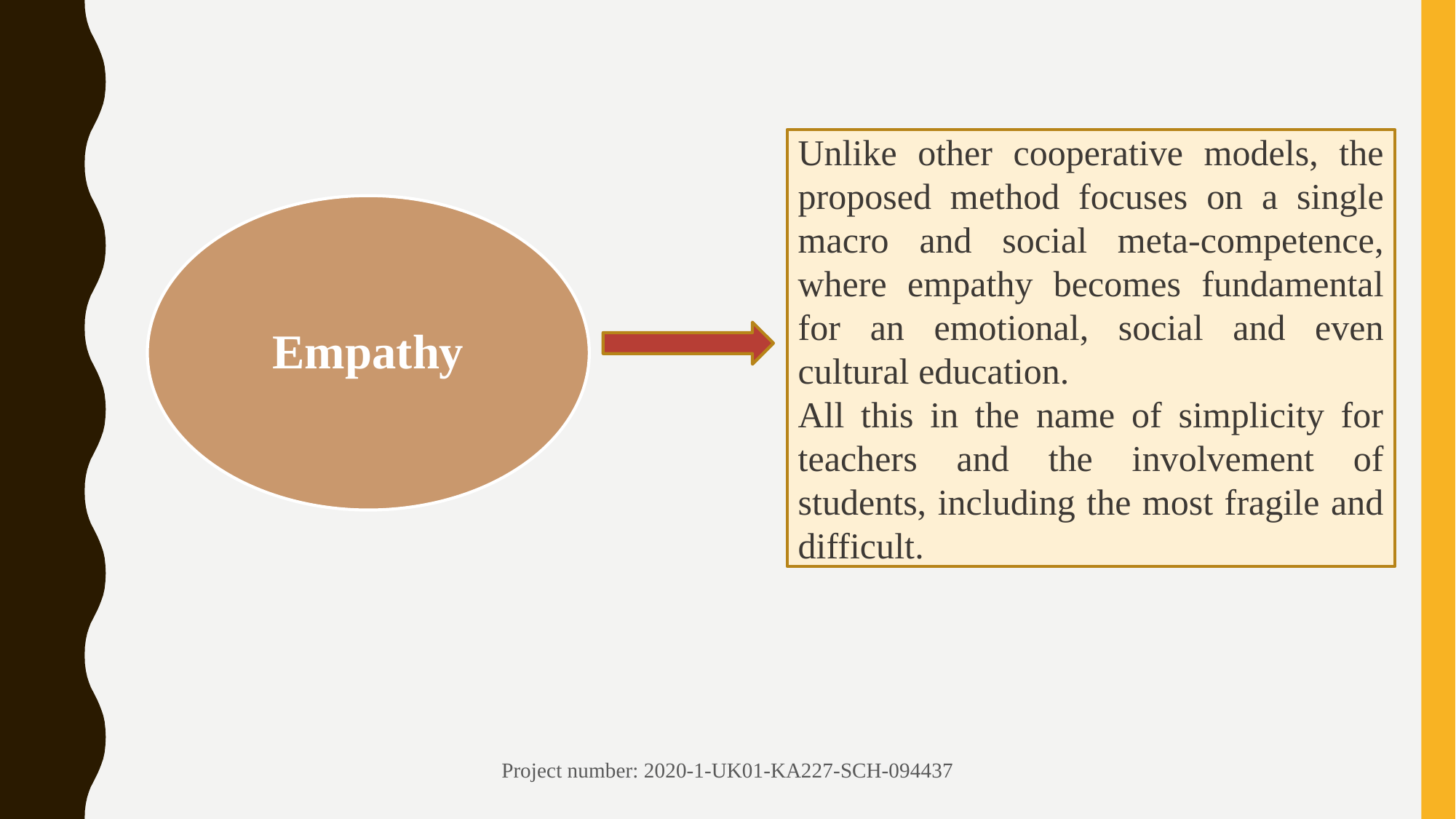

Unlike other cooperative models, the proposed method focuses on a single macro and social meta-competence, where empathy becomes fundamental for an emotional, social and even cultural education.
All this in the name of simplicity for teachers and the involvement of students, including the most fragile and difficult.

Empathy

Project number: 2020-1-UK01-KA227-SCH-094437